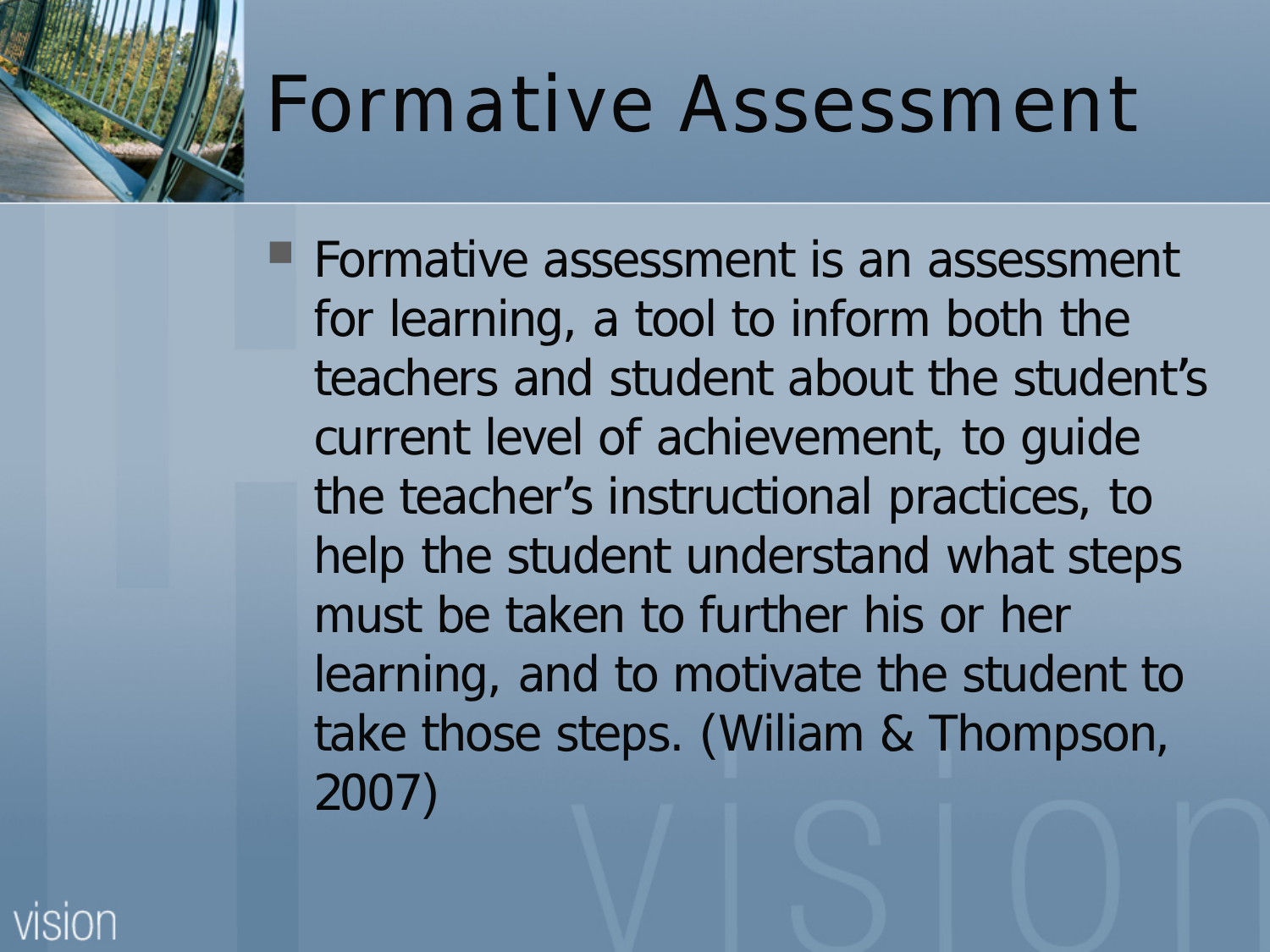

# Formative Assessment
Formative assessment is an assessment for learning, a tool to inform both the teachers and student about the student’s current level of achievement, to guide the teacher’s instructional practices, to help the student understand what steps must be taken to further his or her learning, and to motivate the student to  take those steps. (Wiliam & Thompson, 2007)